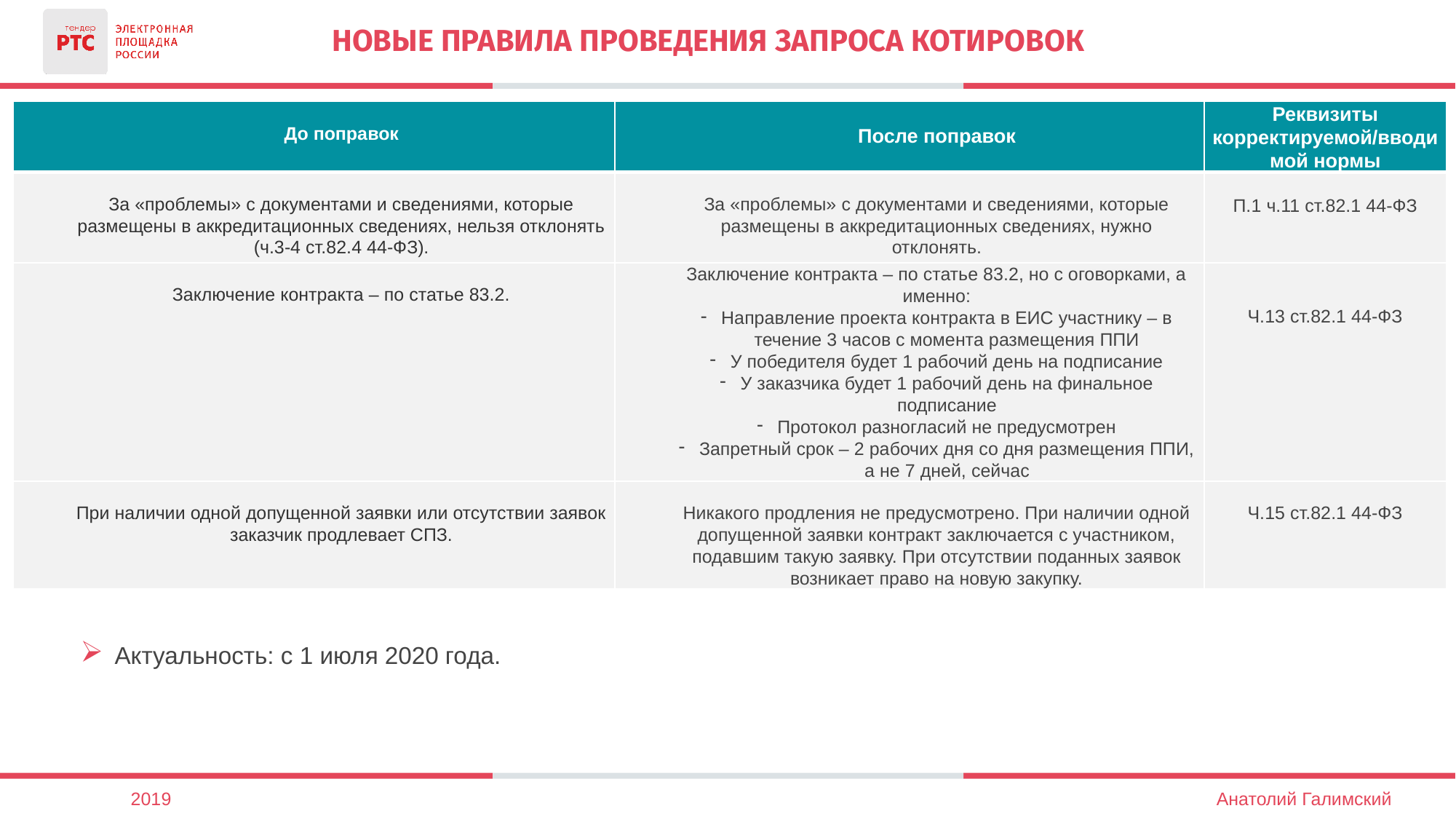

# Новые правила проведения запроса котировок

| До поправок | После поправок | Реквизиты корректируемой/вводимой нормы |
| --- | --- | --- |
| За «проблемы» с документами и сведениями, которые размещены в аккредитационных сведениях, нельзя отклонять (ч.3-4 ст.82.4 44-ФЗ). | За «проблемы» с документами и сведениями, которые размещены в аккредитационных сведениях, нужно отклонять. | П.1 ч.11 ст.82.1 44-ФЗ |
| Заключение контракта – по статье 83.2. | Заключение контракта – по статье 83.2, но с оговорками, а именно: Направление проекта контракта в ЕИС участнику – в течение 3 часов с момента размещения ППИ У победителя будет 1 рабочий день на подписание У заказчика будет 1 рабочий день на финальное подписание Протокол разногласий не предусмотрен Запретный срок – 2 рабочих дня со дня размещения ППИ, а не 7 дней, сейчас | Ч.13 ст.82.1 44-ФЗ |
| При наличии одной допущенной заявки или отсутствии заявок заказчик продлевает СПЗ. | Никакого продления не предусмотрено. При наличии одной допущенной заявки контракт заключается с участником, подавшим такую заявку. При отсутствии поданных заявок возникает право на новую закупку. | Ч.15 ст.82.1 44-ФЗ |

Актуальность: с 1 июля 2020 года.
2019
Анатолий Галимский